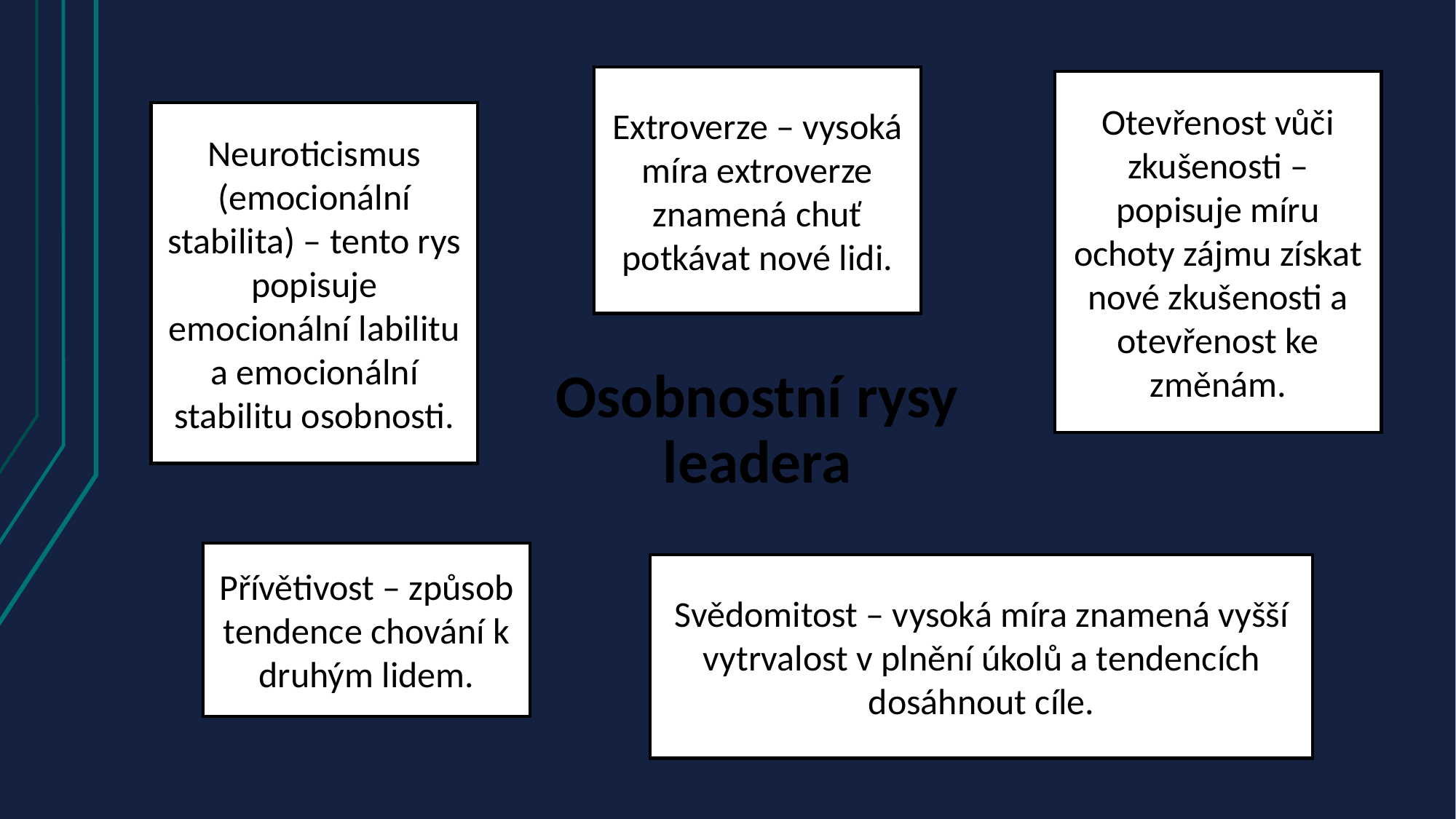

Extroverze – vysoká míra extroverze znamená chuť potkávat nové lidi.
Otevřenost vůči zkušenosti – popisuje míru ochoty zájmu získat nové zkušenosti a
otevřenost ke změnám.
Neuroticismus (emocionální stabilita) – tento rys popisuje emocionální labilitu a emocionální stabilitu osobnosti.
# Osobnostní rysy leadera
Přívětivost – způsob tendence chování k druhým lidem.
Svědomitost – vysoká míra znamená vyšší vytrvalost v plnění úkolů a tendencích
dosáhnout cíle.